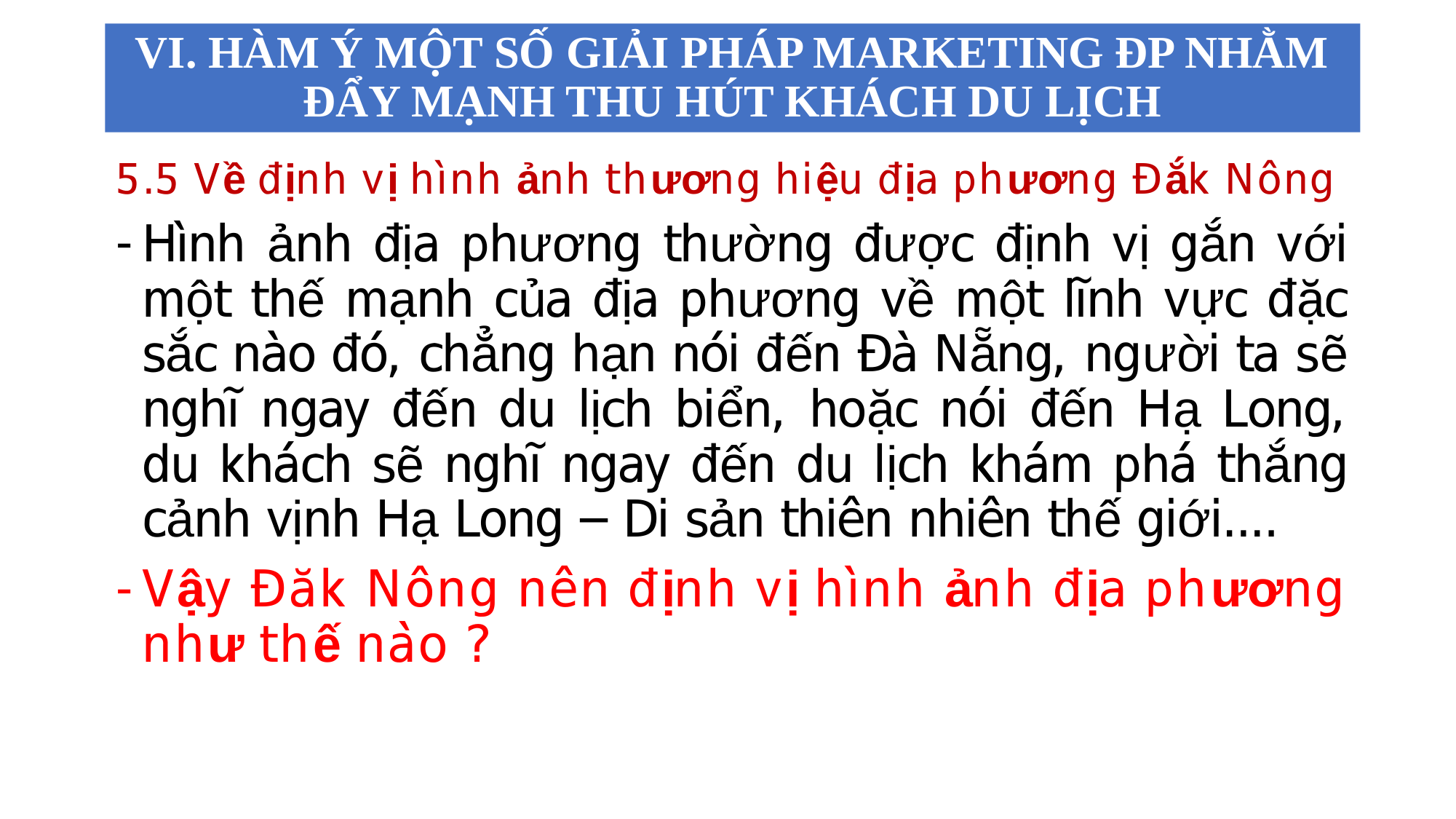

# VI. HÀM Ý MỘT SỐ GIẢI PHÁP MARKETING ĐP NHẰM ĐẨY MẠNH THU HÚT KHÁCH DU LỊCH
5.5 Về định vị hình ảnh thương hiệu địa phương Đắk Nông
Hình ảnh địa phương thường được định vị gắn với một thế mạnh của địa phương về một lĩnh vực đặc sắc nào đó, chẳng hạn nói đến Đà Nẵng, người ta sẽ nghĩ ngay đến du lịch biển, hoặc nói đến Hạ Long, du khách sẽ nghĩ ngay đến du lịch khám phá thắng cảnh vịnh Hạ Long – Di sản thiên nhiên thế giới….
Vậy Đăk Nông nên định vị hình ảnh địa phương như thế nào ?